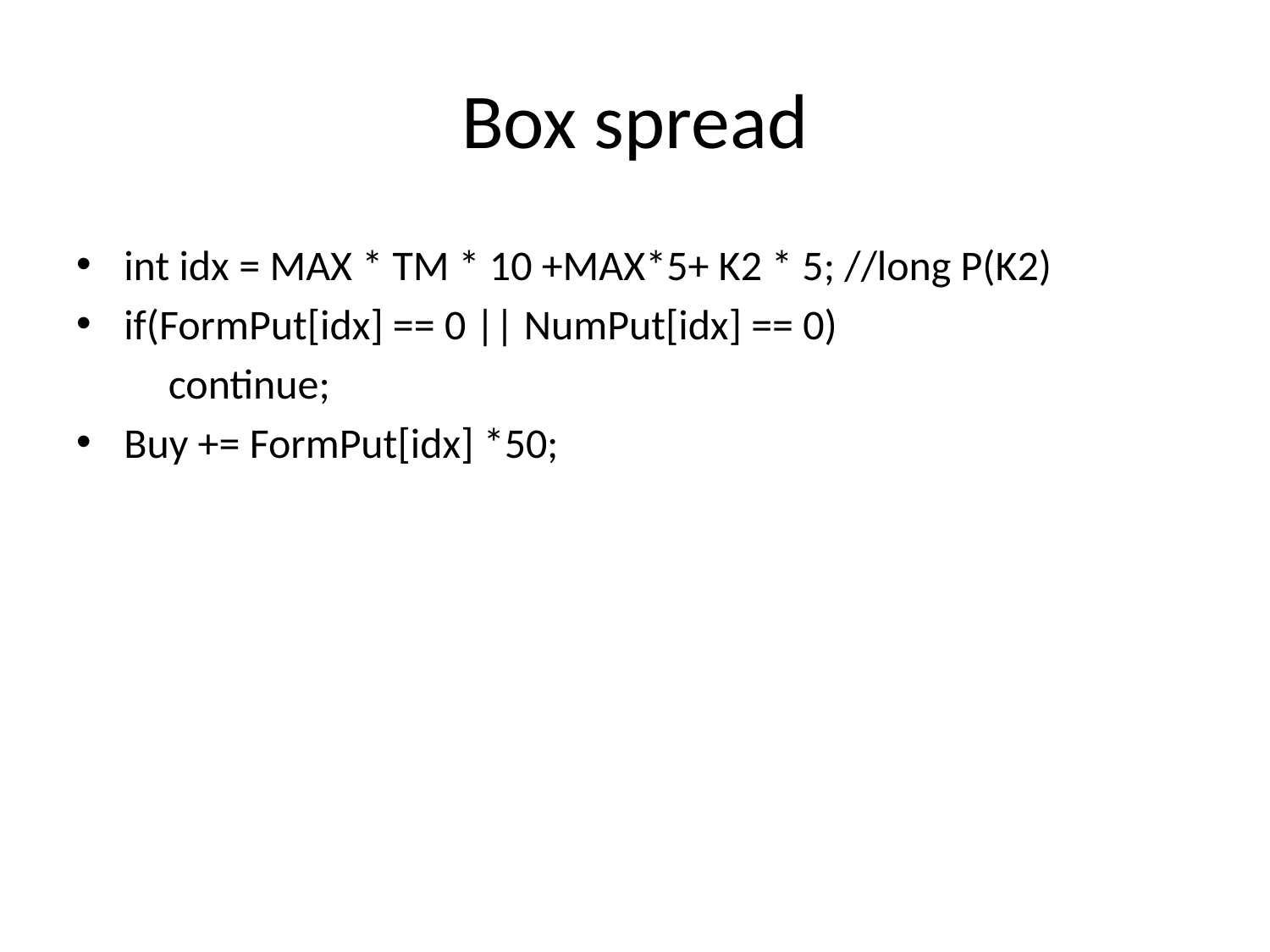

# Box spread
int idx = MAX * TM * 10 +MAX*5+ K2 * 5; //long P(K2)
if(FormPut[idx] == 0 || NumPut[idx] == 0)
   continue;
Buy += FormPut[idx] *50;